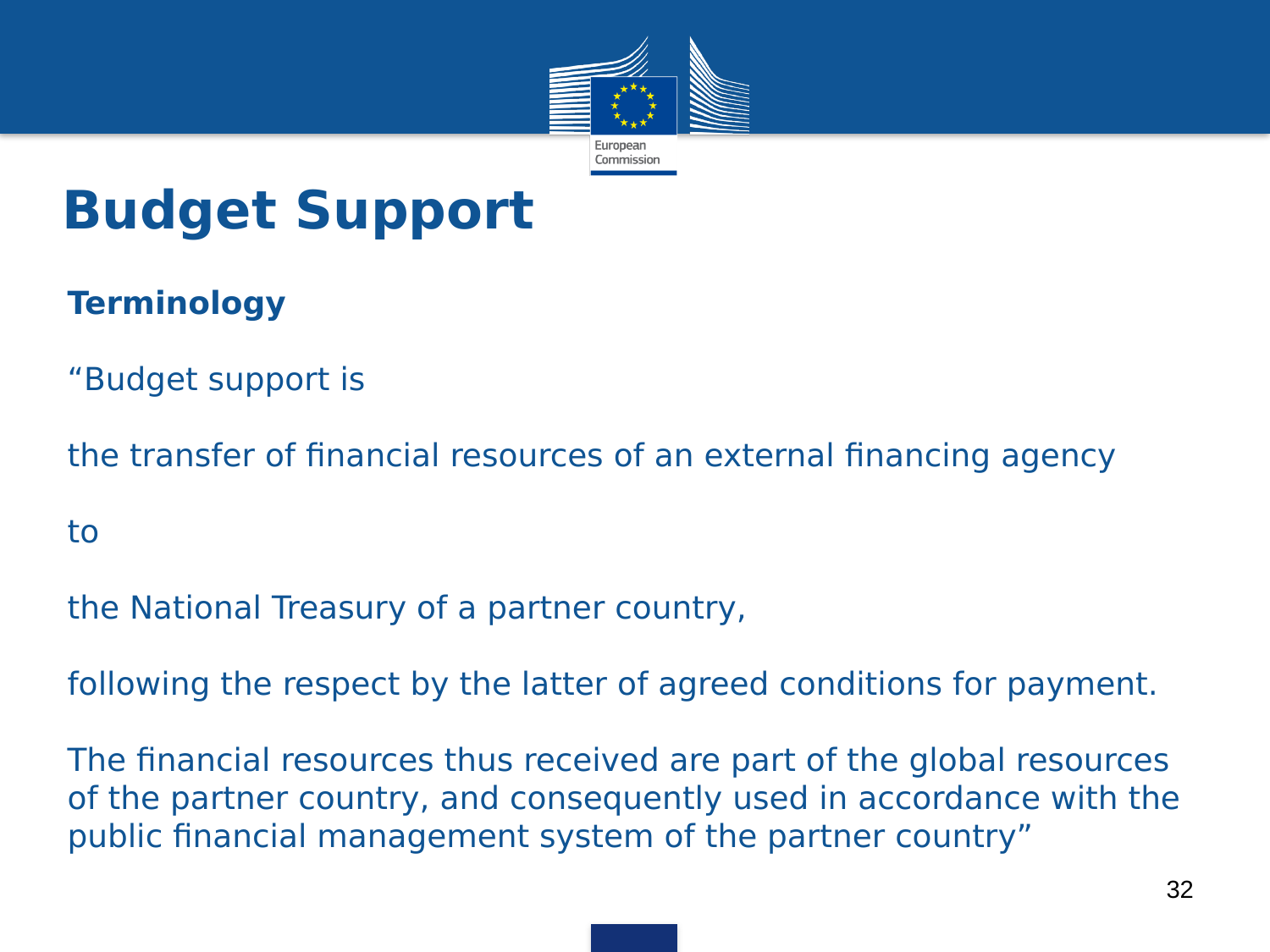

# Budget Support
Terminology

“Budget support is

the transfer of financial resources of an external financing agency

to

the National Treasury of a partner country,

following the respect by the latter of agreed conditions for payment.

The financial resources thus received are part of the global resources of the partner country, and consequently used in accordance with the public financial management system of the partner country”
32